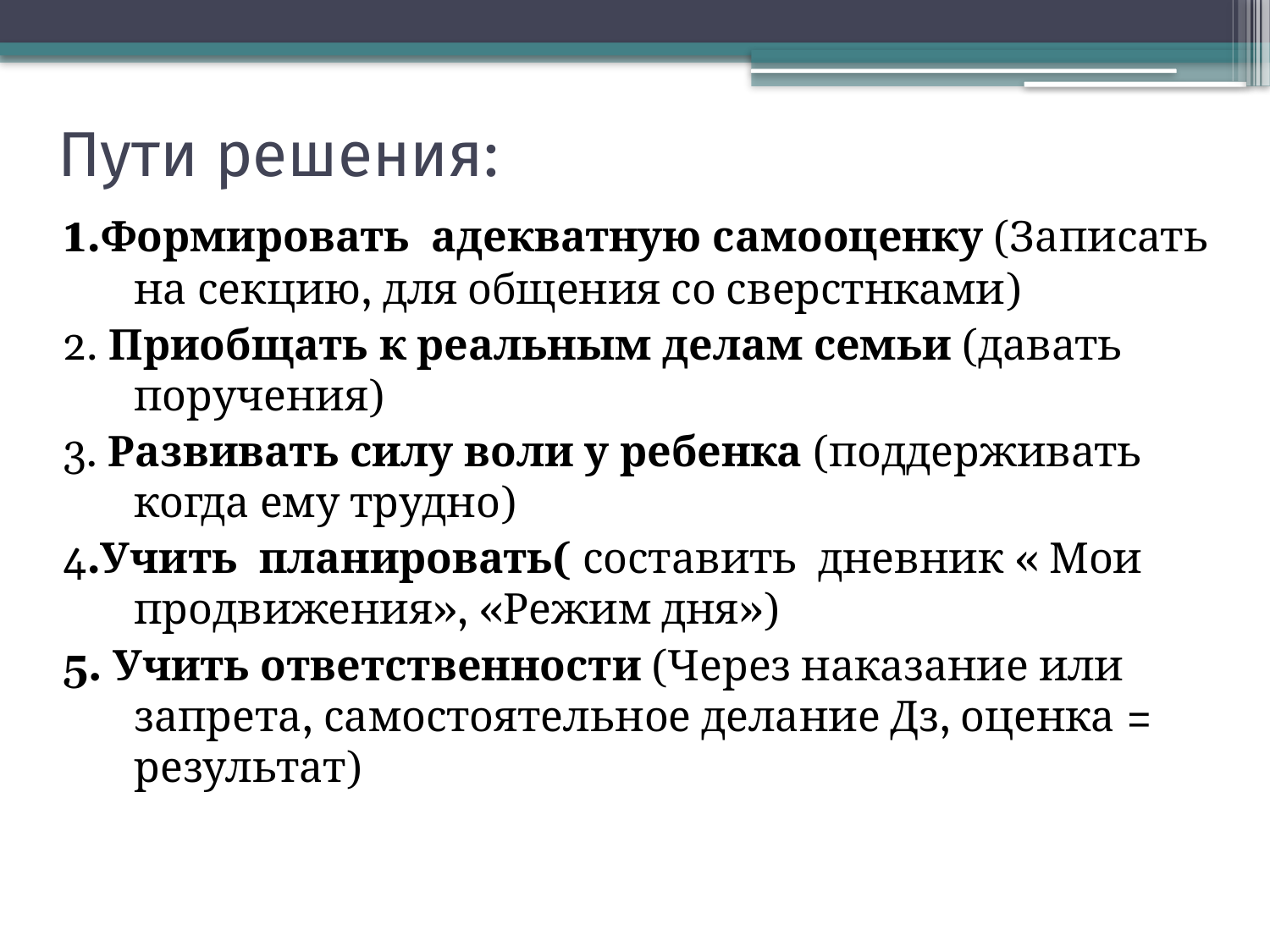

# Пути решения:
1.Формировать  адекватную самооценку (Записать на секцию, для общения со сверстнками)
2. Приобщать к реальным делам семьи (давать поручения)
3. Развивать силу воли у ребенка (поддерживать когда ему трудно)
4.Учить  планировать( составить  дневник « Мои продвижения», «Режим дня»)
5. Учить ответственности (Через наказание или запрета, самостоятельное делание Дз, оценка = результат)